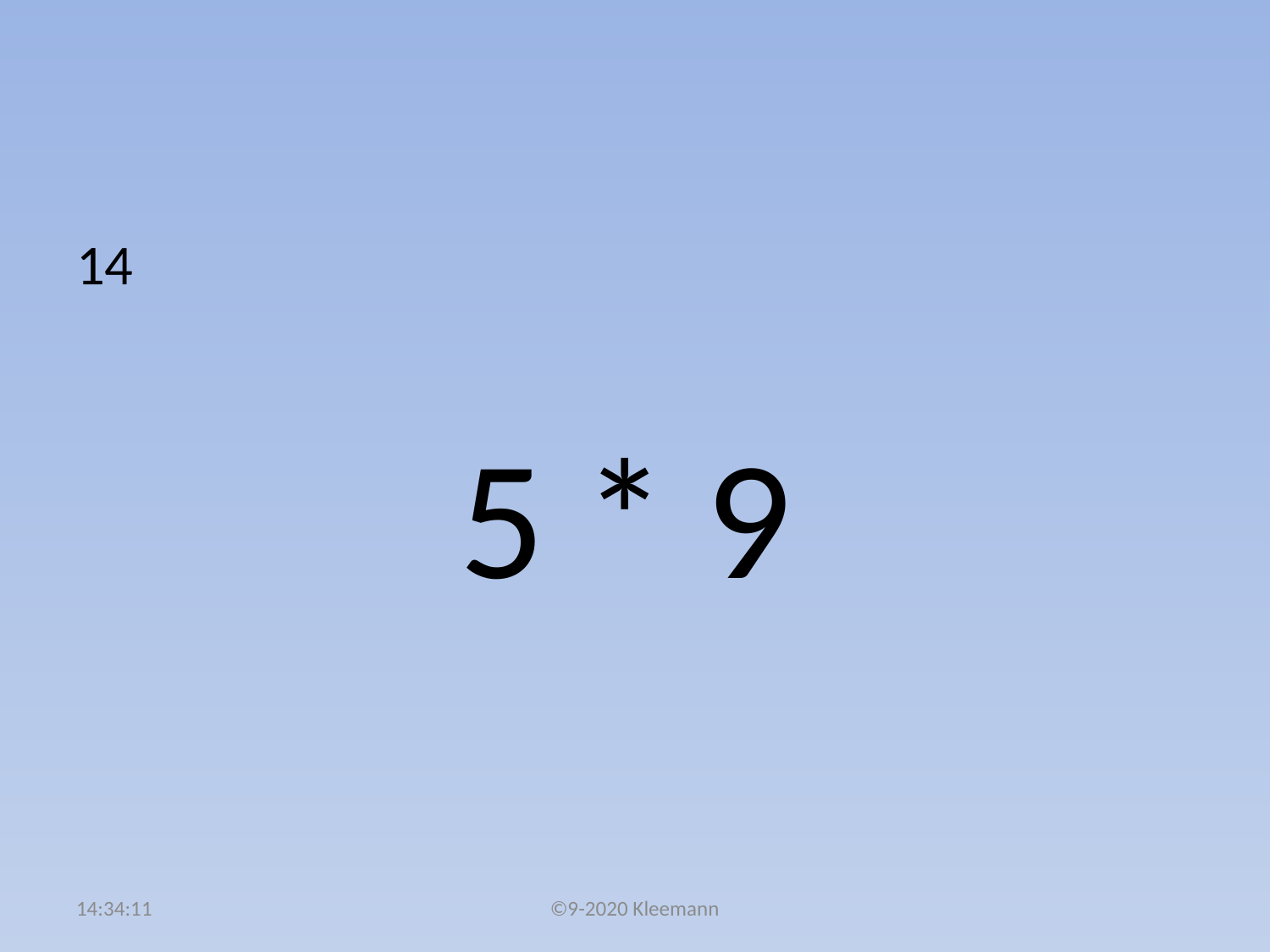

#
14

          5 * 9
14:34:11
©9-2020 Kleemann